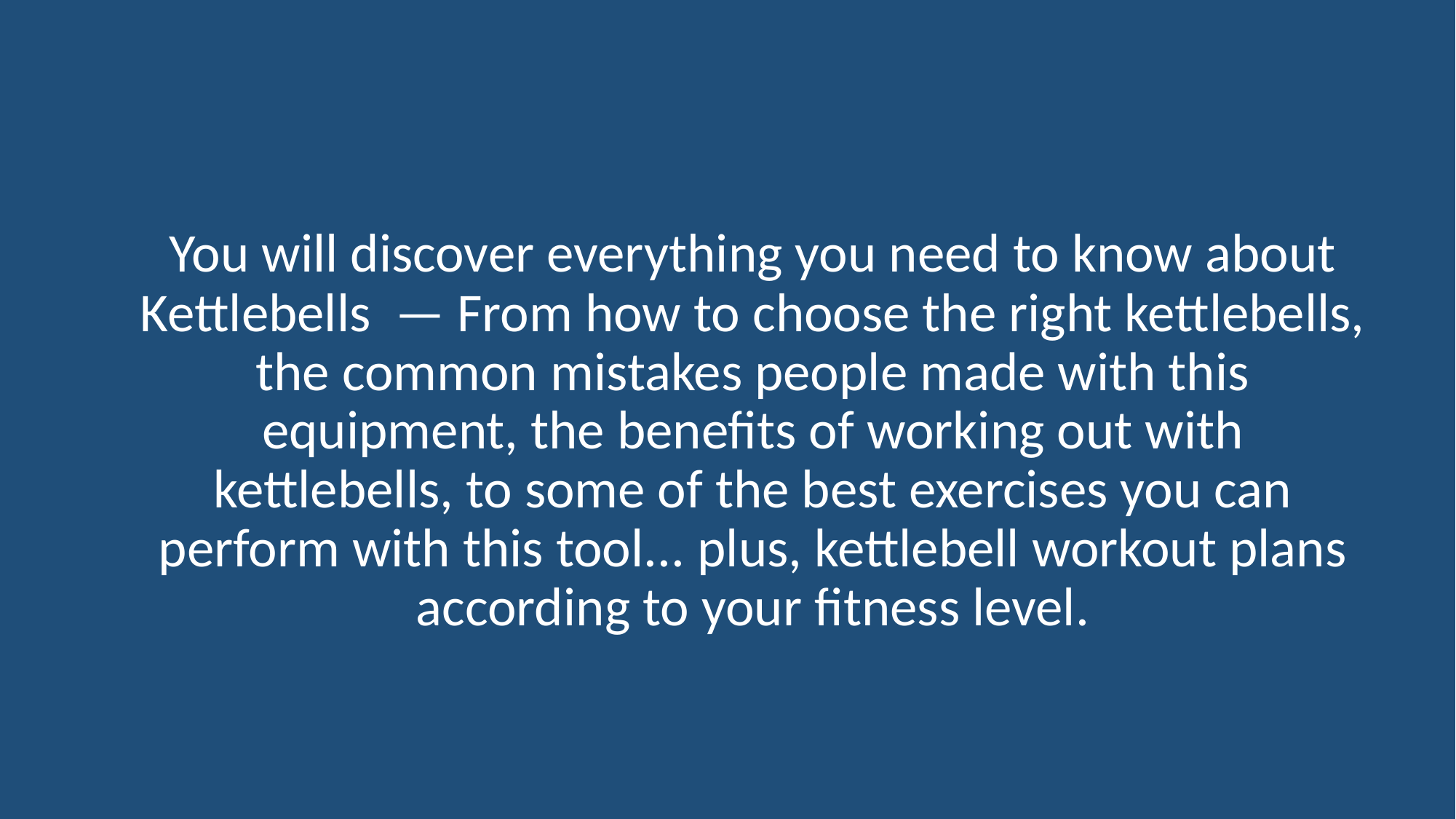

You will discover everything you need to know about Kettlebells  — From how to choose the right kettlebells, the common mistakes people made with this equipment, the benefits of working out with kettlebells, to some of the best exercises you can perform with this tool... plus, kettlebell workout plans according to your fitness level.